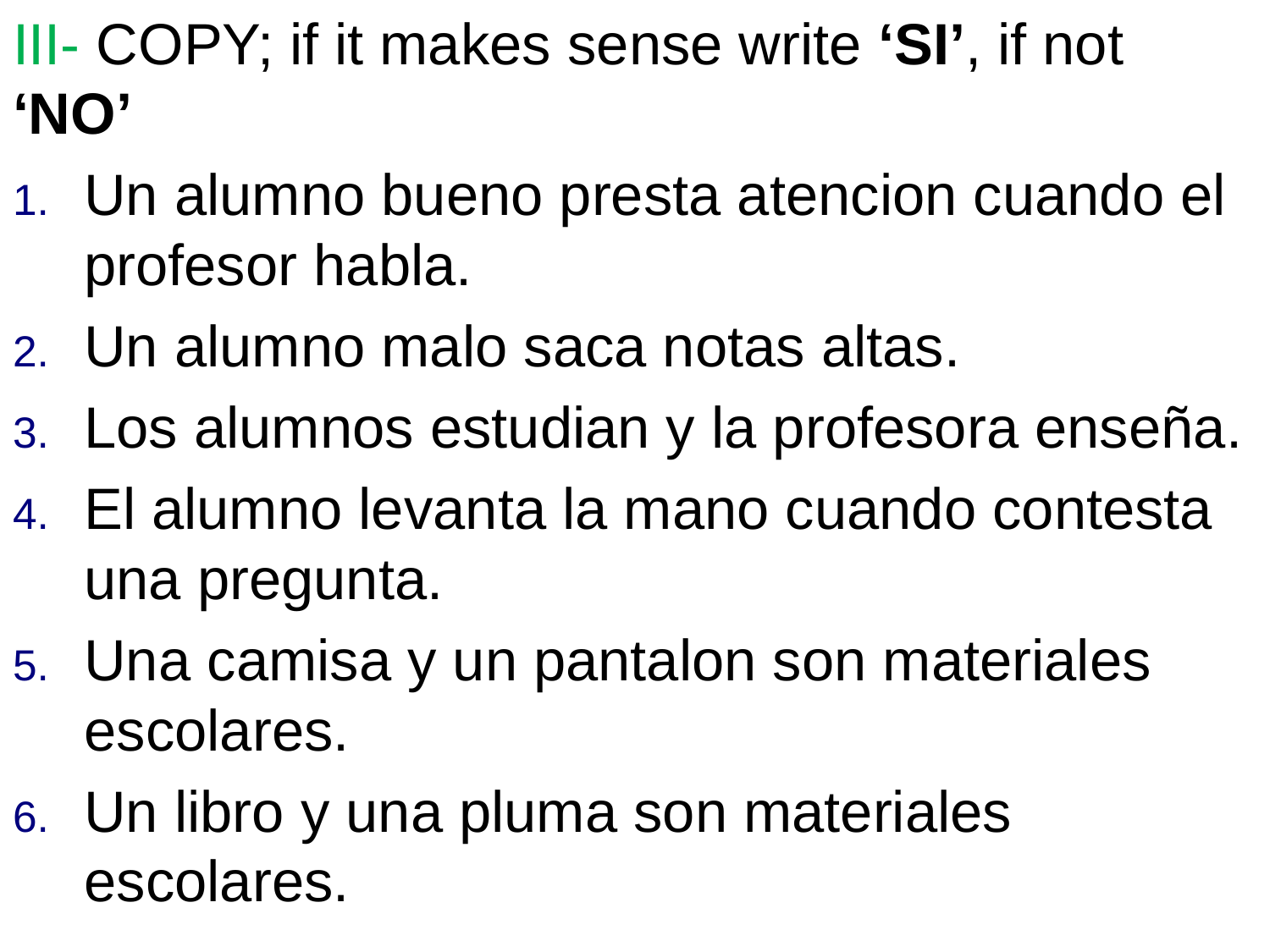

III- COPY; if it makes sense write ‘SI’, if not ‘NO’
Un alumno bueno presta atencion cuando el profesor habla.
Un alumno malo saca notas altas.
Los alumnos estudian y la profesora enseña.
El alumno levanta la mano cuando contesta una pregunta.
Una camisa y un pantalon son materiales escolares.
Un libro y una pluma son materiales escolares.